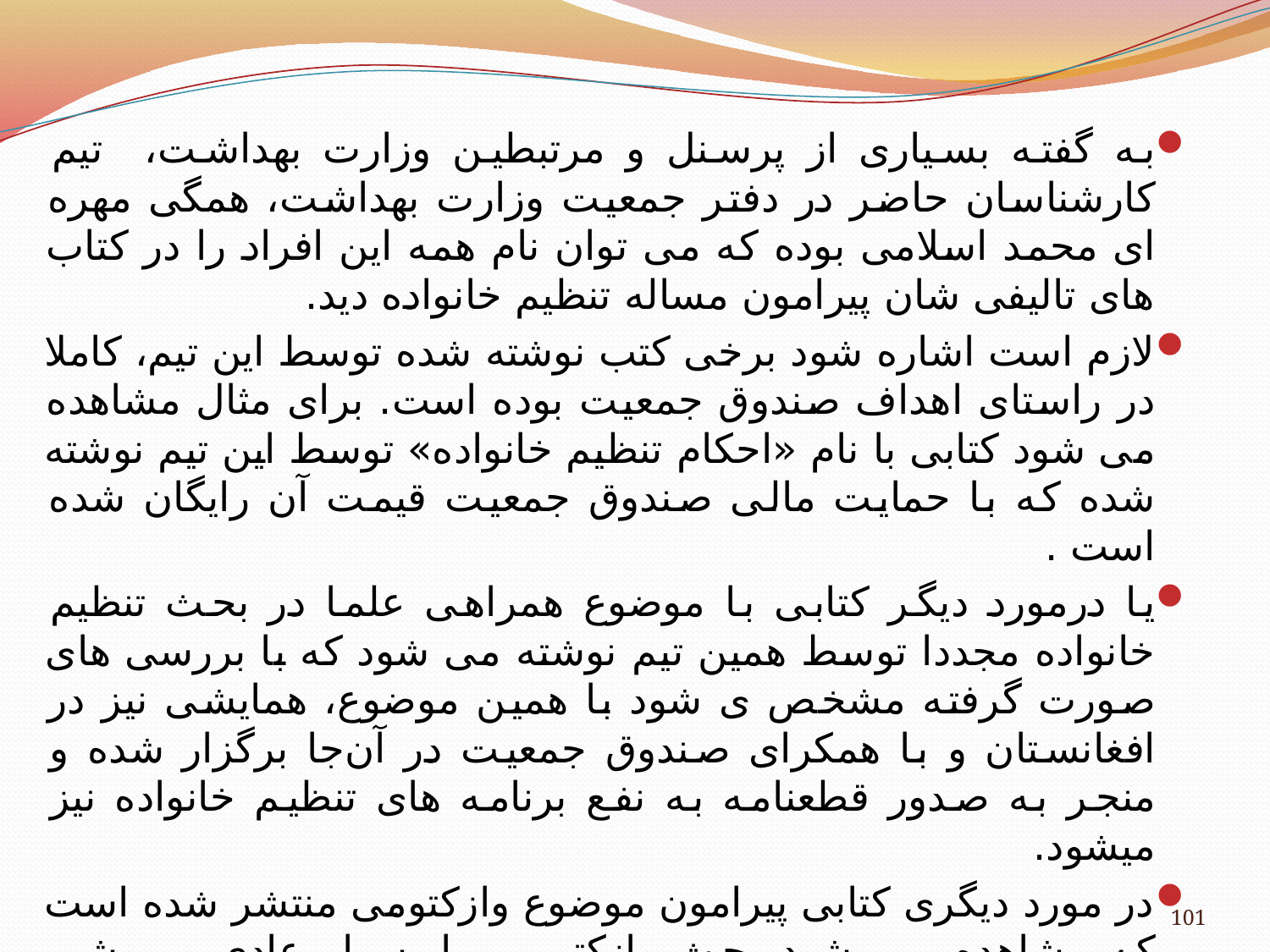

به گفته بسیاری از پرسنل و مرتبطین وزارت بهداشت،  تیم کارشناسان حاضر در دفتر جمعیت وزارت بهداشت، همگی مهره ای محمد اسلامی بوده که می توان نام همه این افراد را در کتاب های تالیفی شان پیرامون مساله تنظیم خانواده دید.
لازم است اشاره شود برخی کتب نوشته شده توسط این تیم، کاملا در راستای اهداف صندوق جمعیت بوده است. برای مثال مشاهده می شود کتابی با نام «احکام تنظیم خانواده» توسط این تیم نوشته شده که با حمایت مالی صندوق جمعیت قیمت آن رایگان شده است .
یا درمورد دیگر کتابی با موضوع همراهی علما در بحث تنظیم خانواده مجددا توسط همین تیم نوشته می شود که با بررسی های صورت گرفته مشخص ی شود با همین موضوع، همایشی نیز در افغانستان و با همکرای صندوق جمعیت در آن‌جا برگزار شده و منجر به صدور قطعنامه به نفع برنامه های تنظیم خانواده نیز میشود.
در مورد دیگری کتابی پیرامون موضوع وازکتومی منتشر شده است که مشاهده می شود بحث وازکتومی را بسیار عادی و روشی مناسب جلوه داده اند و با درج عباراتی نظیر "وازکتومی موجب کاهش لذت جنسی نمی شود"، "وازکتومی مردانگی را از مرد نمیگیرد"  موجب انحراف ذهن خواننده از بحث اصلی یعنی عقیم شدن فردمی شوند.

101